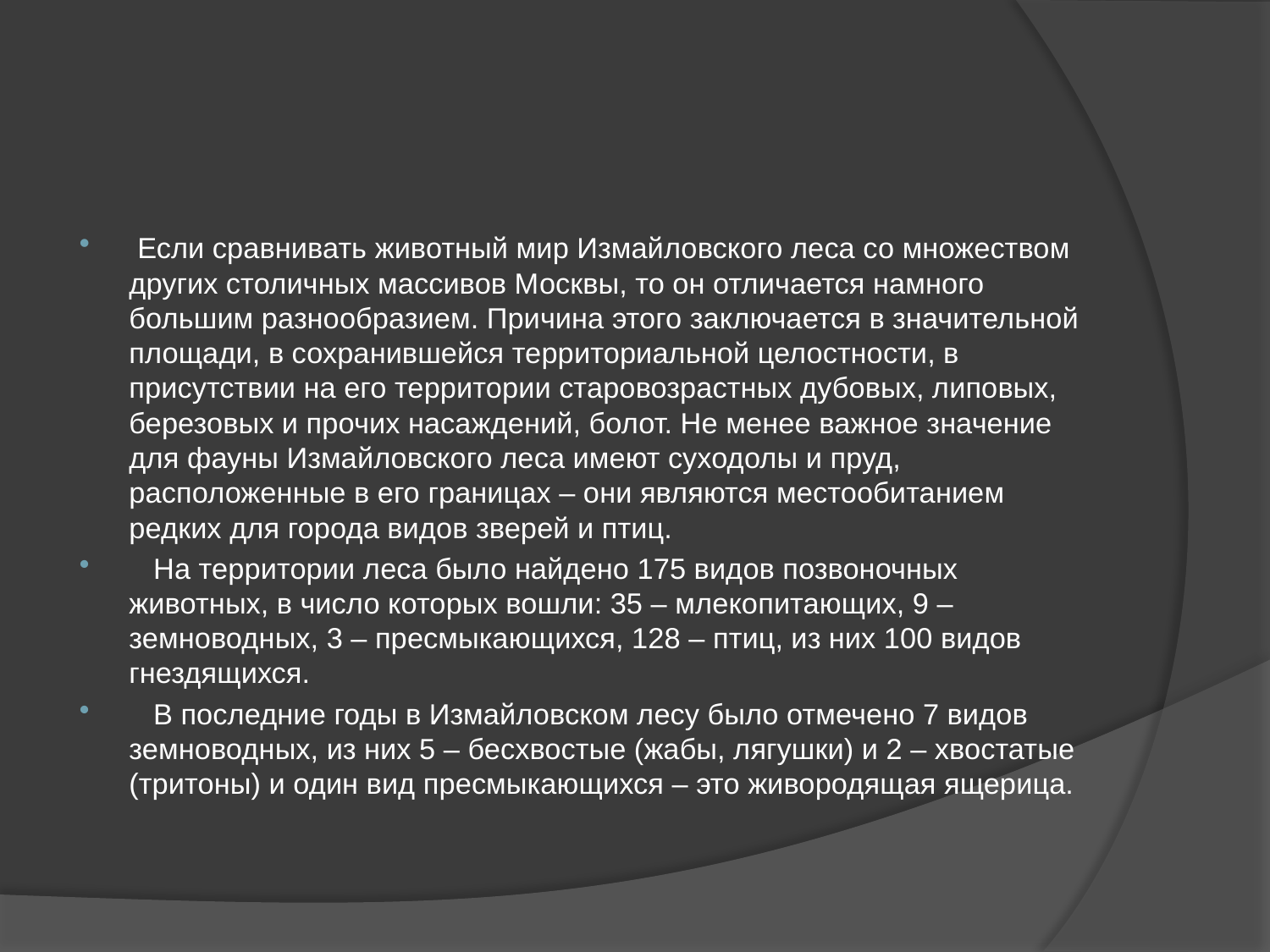

#
 Если сравнивать животный мир Измайловского леса со множеством других столичных массивов Москвы, то он отличается намного большим разнообразием. Причина этого заключается в значительной площади, в сохранившейся территориальной целостности, в присутствии на его территории старовозрастных дубовых, липовых, березовых и прочих насаждений, болот. Не менее важное значение для фауны Измайловского леса имеют суходолы и пруд, расположенные в его границах – они являются местообитанием редких для города видов зверей и птиц.
   На территории леса было найдено 175 видов позвоночных животных, в число которых вошли: 35 – млекопитающих, 9 – земноводных, 3 – пресмыкающихся, 128 – птиц, из них 100 видов гнездящихся.
   В последние годы в Измайловском лесу было отмечено 7 видов земноводных, из них 5 – бесхвостые (жабы, лягушки) и 2 – хвостатые (тритоны) и один вид пресмыкающихся – это живородящая ящерица.